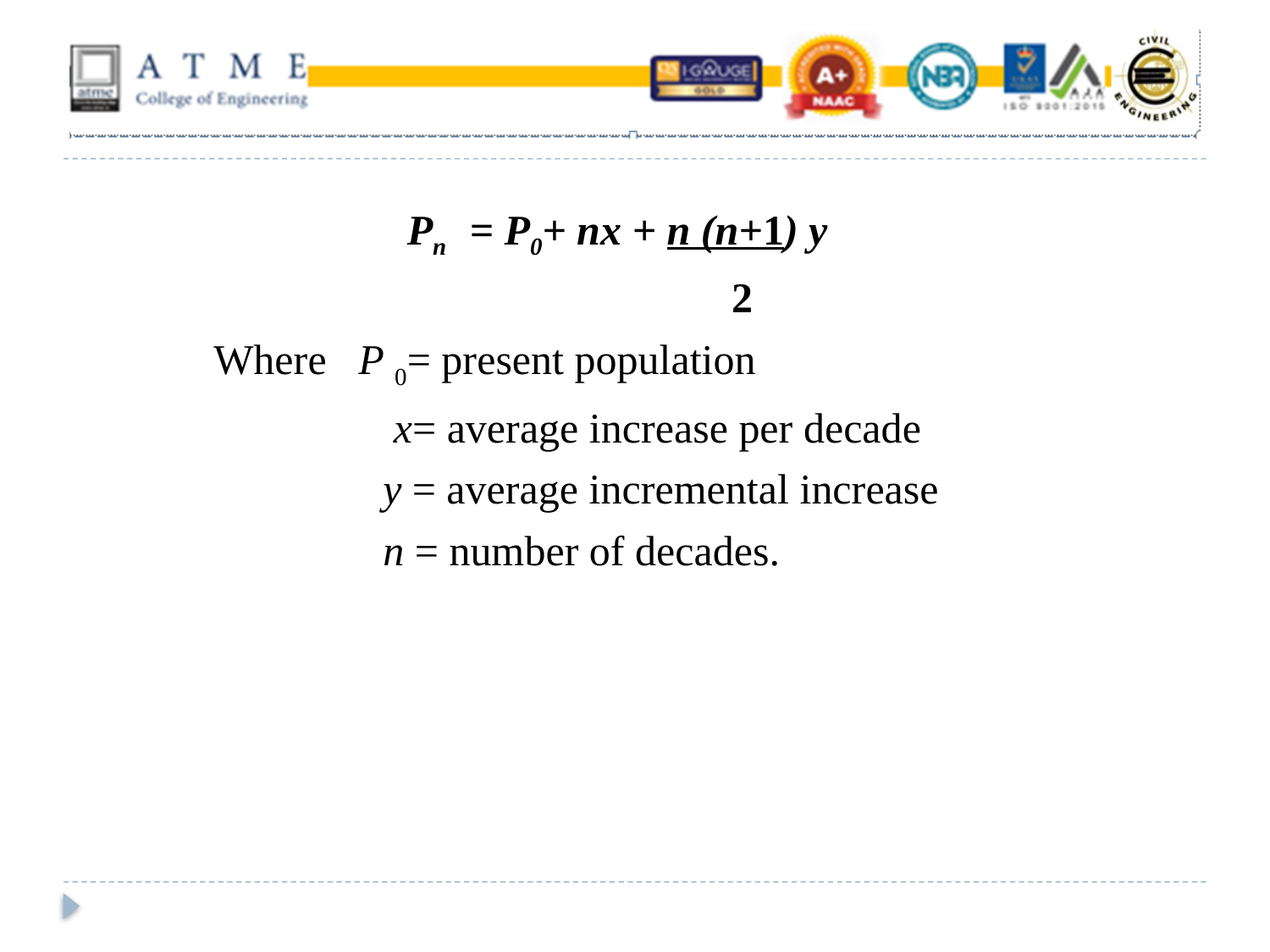

Pn   = P0+ nx + n (n+1) y
                                                              2
             Where   P 0= present population
                              x= average increase per decade
                             y = average incremental increase
                             n = number of decades.